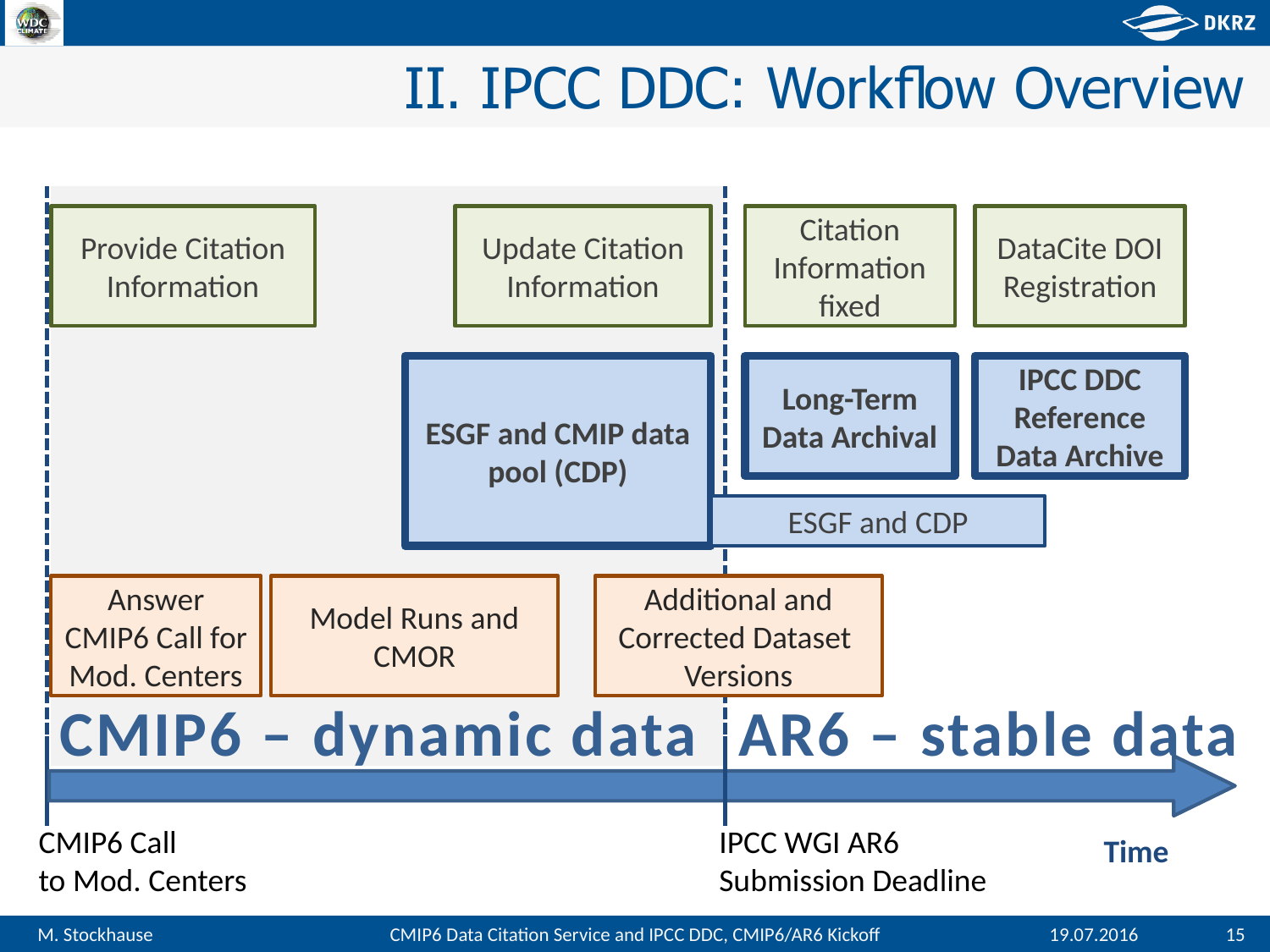

# II. IPCC DDC: Workflow Overview

Provide Citation Information
Update Citation Information
Citation Information fixed
DataCite DOI Registration
ESGF and CMIP data pool (CDP)
Long-Term Data Archival
IPCC DDC Reference Data Archive
ESGF and CDP
Answer CMIP6 Call for Mod. Centers
Model Runs and CMOR
Additional and Corrected Dataset  Versions
AR6 – stable data
CMIP6 – dynamic data

CMIP6 Call
to Mod. Centers
IPCC WGI AR6
Submission Deadline
Time
15
19.07.2016